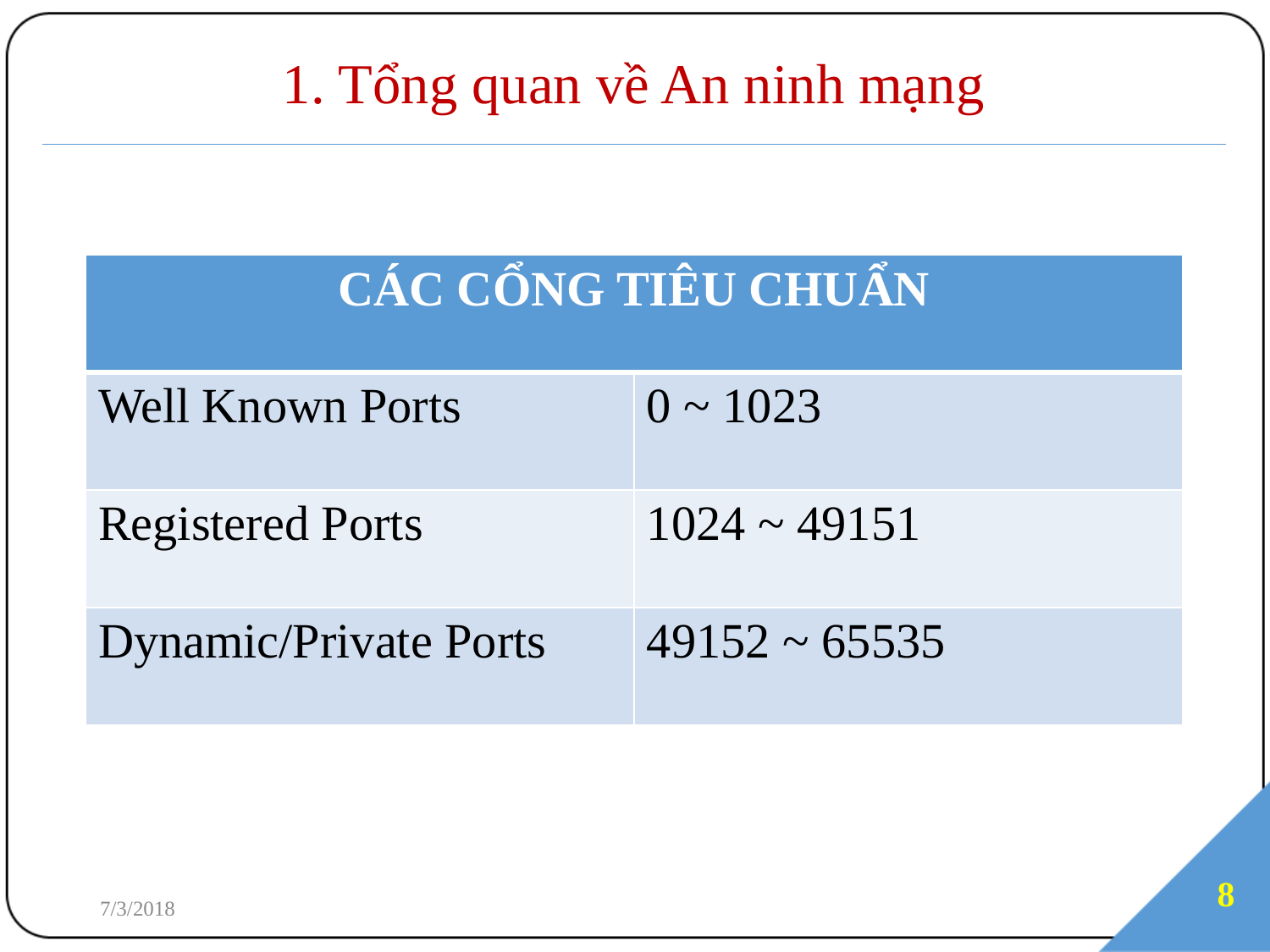

# 1. Tổng quan về An ninh mạng

| CÁC CỔNG TIÊU CHUẨN |  |
| --- | --- |
| Well Known Ports | 0 ~ 1023 |
| Registered Ports | 1024 ~ 49151 |
| Dynamic/Private Ports | 49152 ~ 65535 |
8
7/3/2018